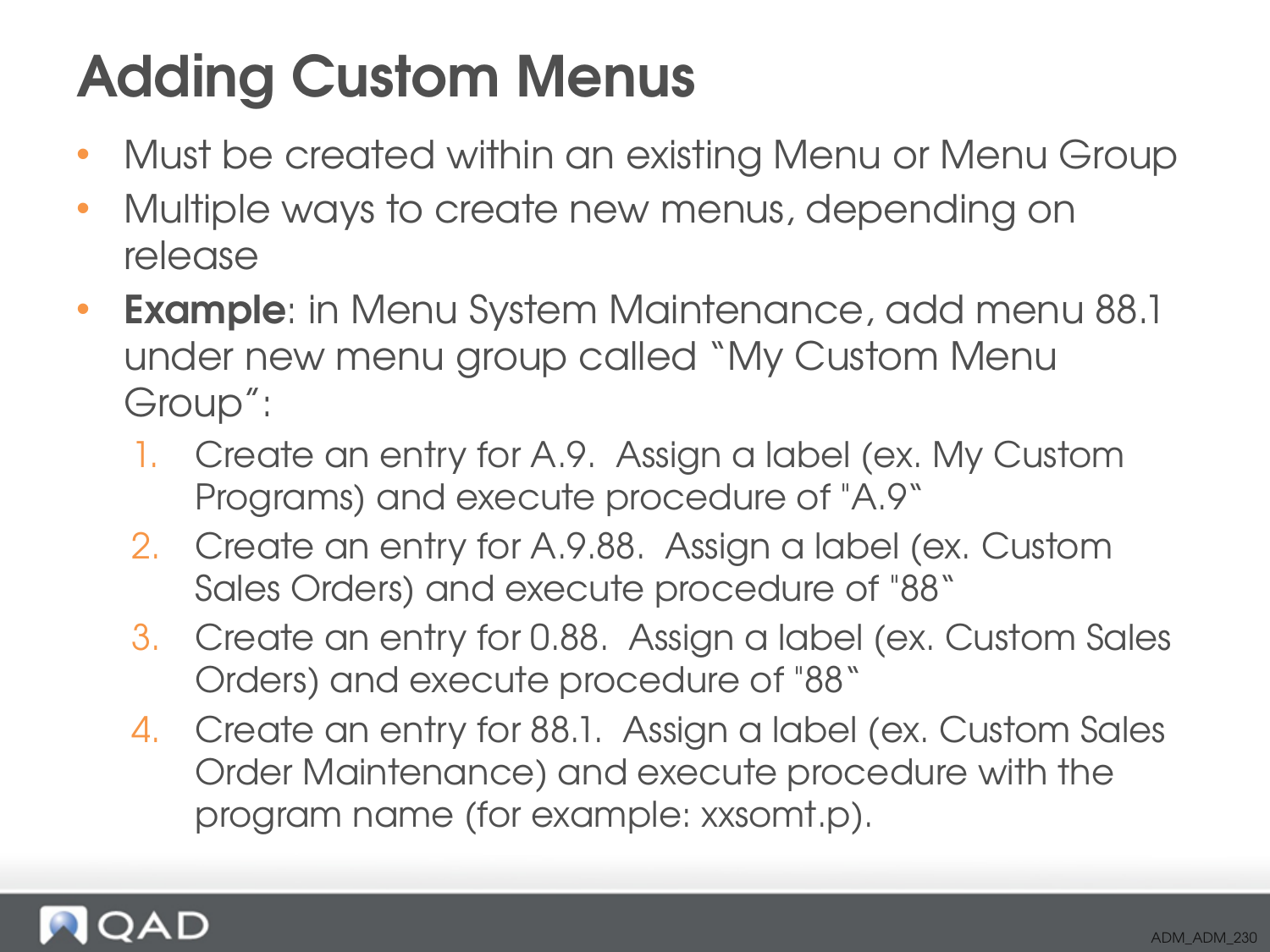

# Adding Custom Menus
Must be created within an existing Menu or Menu Group
Multiple ways to create new menus, depending on release
Example: in Menu System Maintenance, add menu 88.1 under new menu group called “My Custom Menu Group”:
Create an entry for A.9.  Assign a label (ex. My Custom Programs) and execute procedure of "A.9“
Create an entry for A.9.88.  Assign a label (ex. Custom Sales Orders) and execute procedure of "88“
Create an entry for 0.88.  Assign a label (ex. Custom Sales Orders) and execute procedure of "88“
Create an entry for 88.1.  Assign a label (ex. Custom Sales Order Maintenance) and execute procedure with the program name (for example: xxsomt.p).

ADM_ADM_230